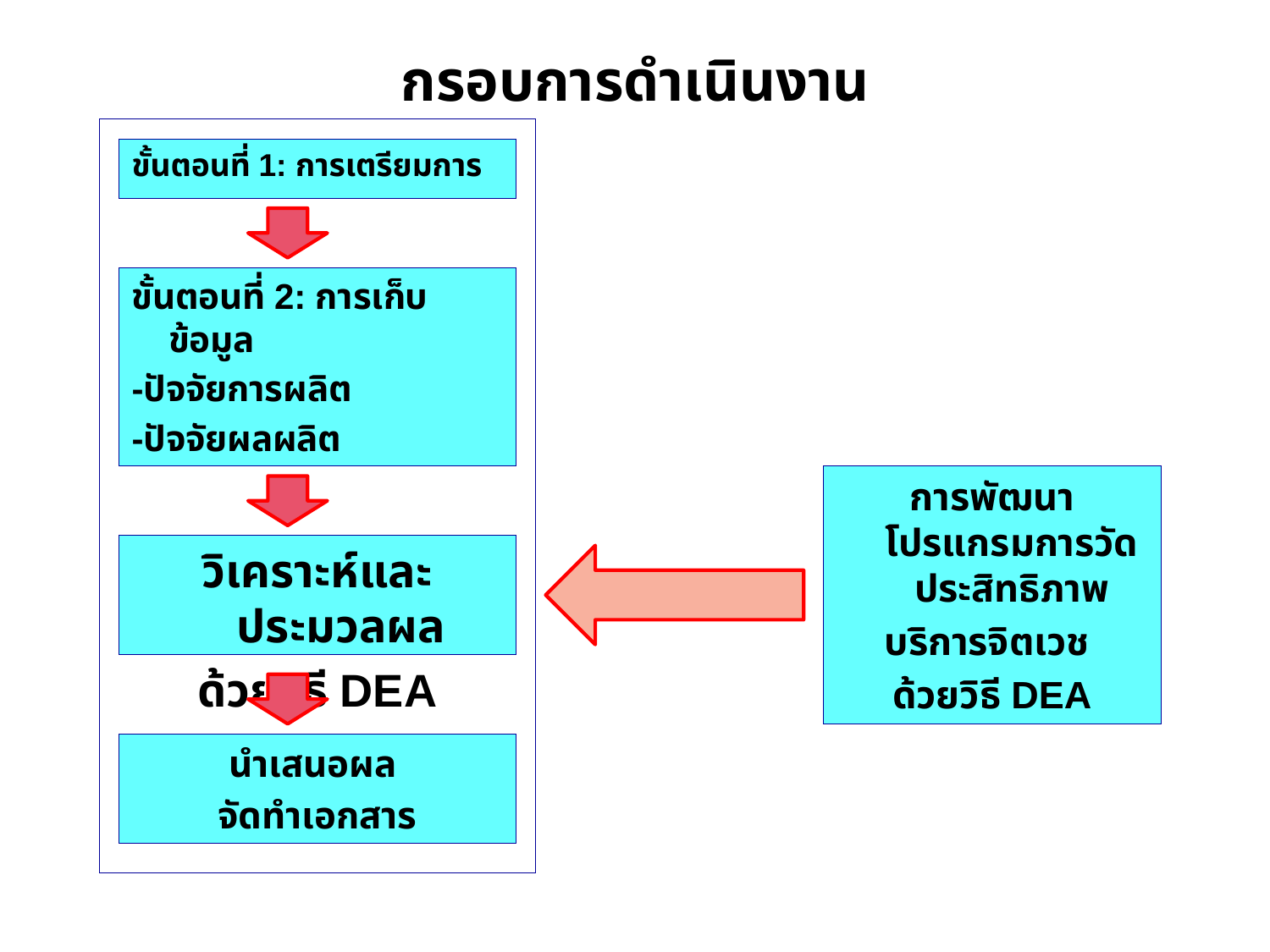

# กรอบการดำเนินงาน

ขั้นตอนที่ 1: การเตรียมการ

ขั้นตอนที่ 2: การเก็บข้อมูล
-ปัจจัยการผลิต
-ปัจจัยผลผลิต
การพัฒนาโปรแกรมการวัดประสิทธิภาพ
บริการจิตเวช
ด้วยวิธี DEA

วิเคราะห์และประมวลผล
ด้วยวิธี DEA

นำเสนอผล
จัดทำเอกสาร